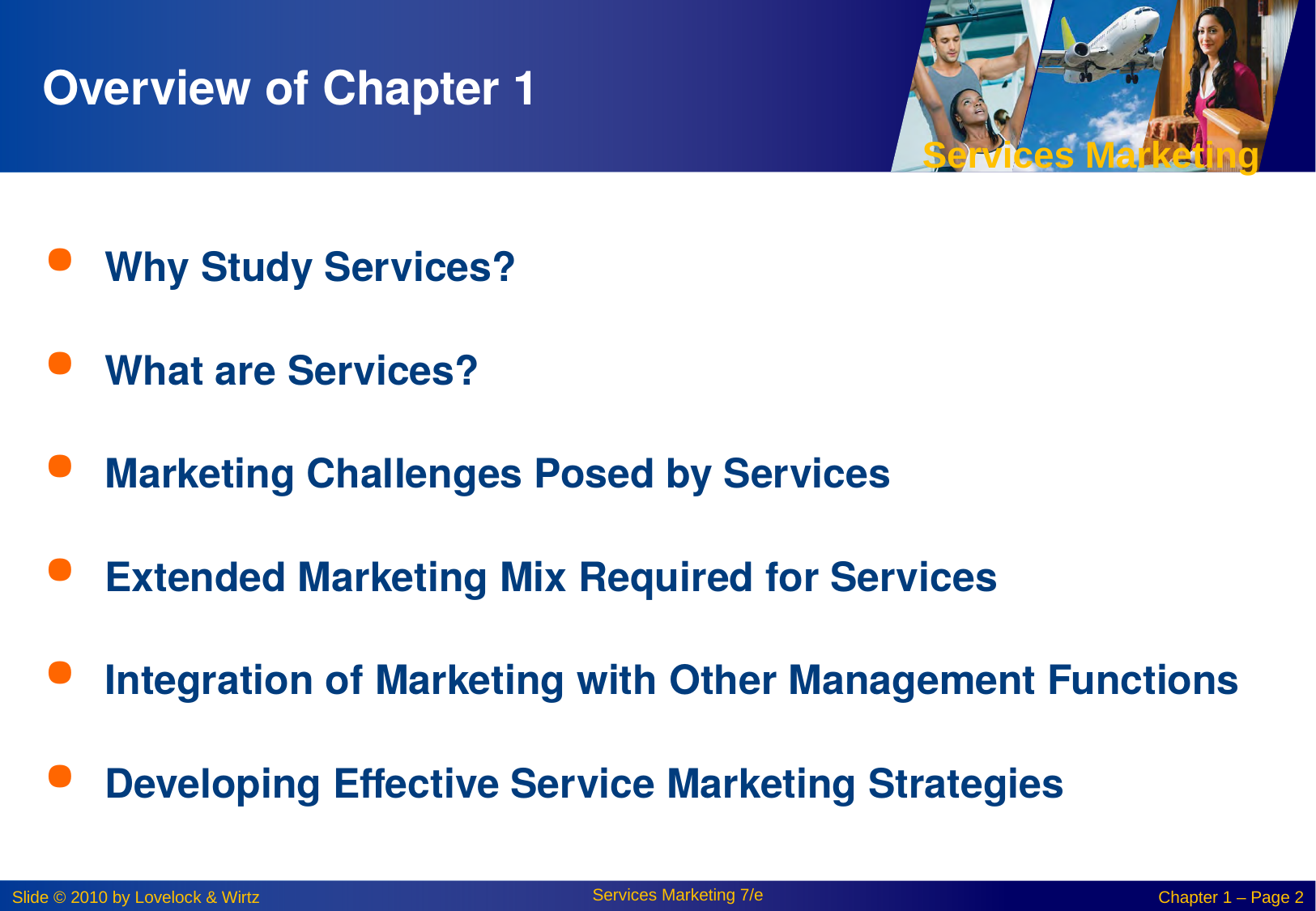

# Overview of Chapter 1
Why Study Services?
What are Services?
Marketing Challenges Posed by Services
Extended Marketing Mix Required for Services
Integration of Marketing with Other Management Functions
Developing Effective Service Marketing Strategies